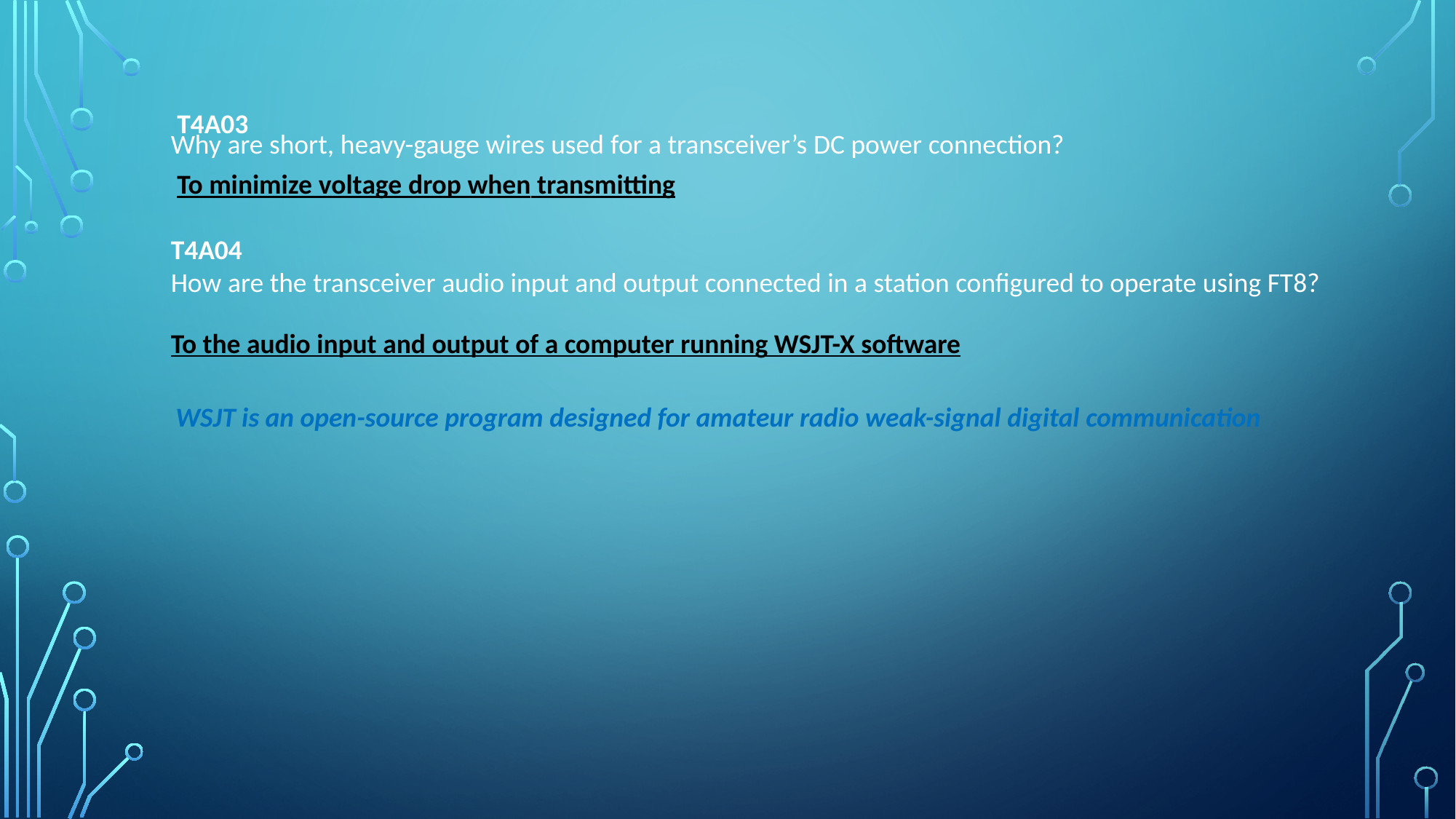

T4A03
Why are short, heavy-gauge wires used for a transceiver’s DC power connection?

 To minimize voltage drop when transmitting

T4A04
How are the transceiver audio input and output connected in a station configured to operate using FT8?

To the audio input and output of a computer running WSJT-X software

  WSJT is an open-source program designed for amateur radio weak-signal digital communication